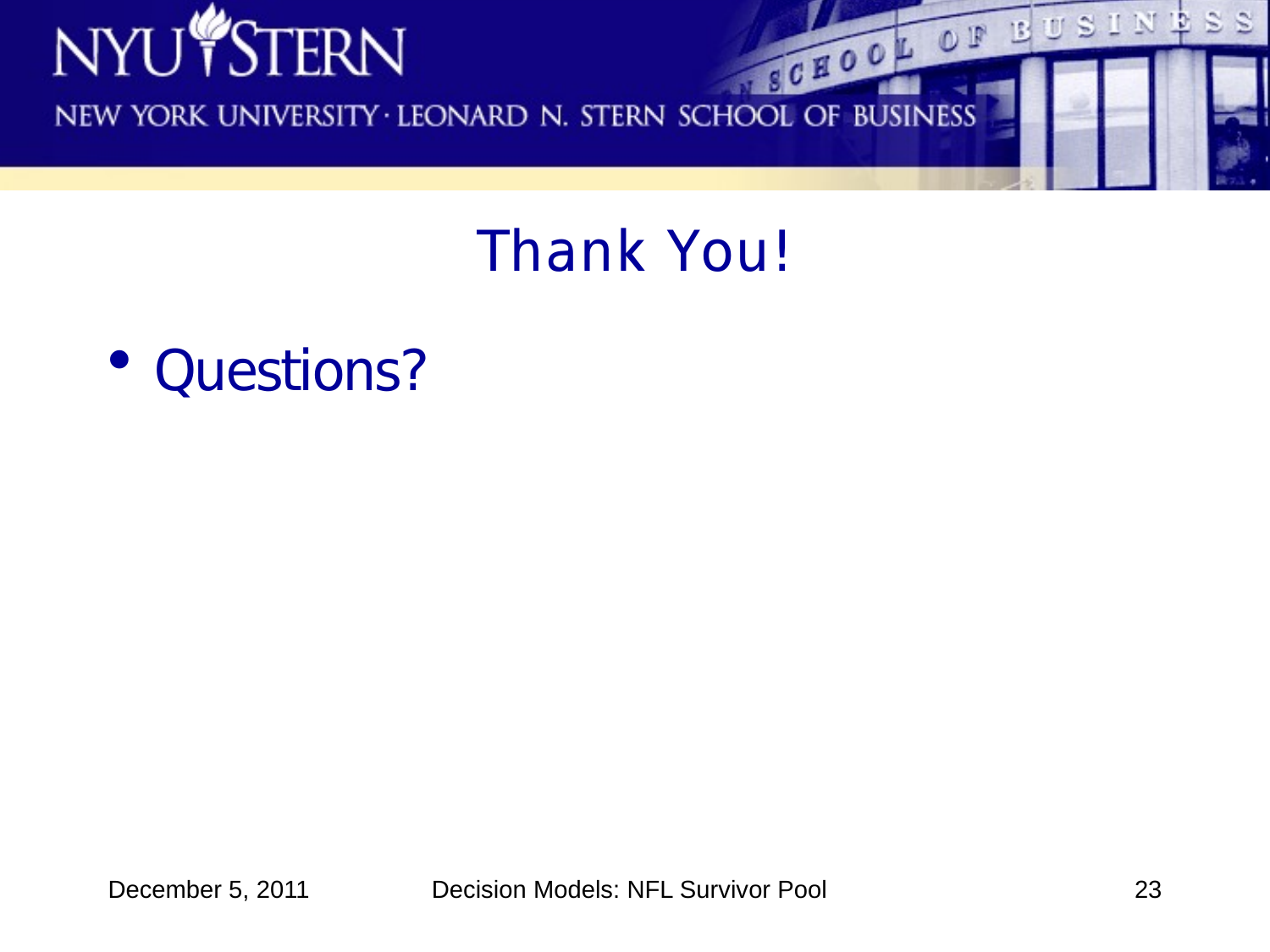

# Thank You!
Questions?
December 5, 2011
Decision Models: NFL Survivor Pool
23